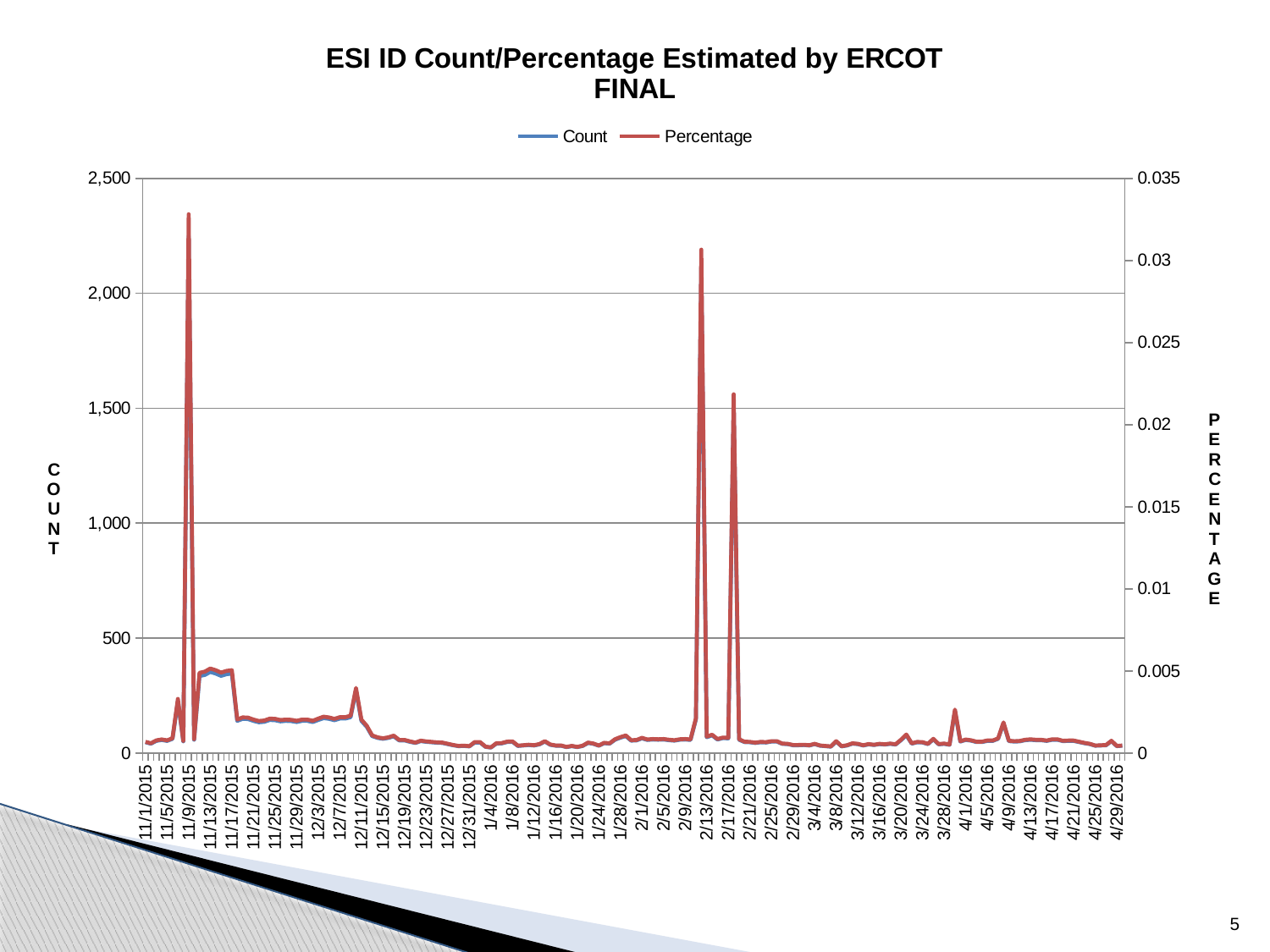

### Chart: ESI ID Count/Percentage Estimated by ERCOT
FINAL

| Category | Count | Percentage |
|---|---|---|
| 42309 | 47.0 | 0.0006863417982155113 |
| 42310 | 41.0 | 0.0005988705301800803 |
| 42311 | 53.0 | 0.0007740213886936797 |
| 42312 | 57.0 | 0.0008323542219196542 |
| 42313 | 53.0 | 0.0007737956017457996 |
| 42314 | 62.0 | 0.0009050174018789621 |
| 42315 | 226.0 | 0.0032989238063917087 |
| 42316 | 51.0 | 0.0007444472989700352 |
| 42317 | 2248.0 | 0.032814169765742154 |
| 42318 | 58.0 | 0.0008465588695578307 |
| 42319 | 335.0 | 0.004888750285116295 |
| 42320 | 340.0 | 0.004960993459367858 |
| 42321 | 353.0 | 0.005150075835960893 |
| 42322 | 346.0 | 0.005047895924641041 |
| 42323 | 336.0 | 0.004902001548507275 |
| 42324 | 343.0 | 0.005004226601885033 |
| 42325 | 346.0 | 0.005047438629127338 |
| 42326 | 140.0 | 0.002042050189217829 |
| 42327 | 149.0 | 0.0021729182058170624 |
| 42328 | 148.0 | 0.0021581167573245827 |
| 42329 | 140.0 | 0.0020414245877343044 |
| 42330 | 134.0 | 0.0019539355323759827 |
| 42331 | 136.0 | 0.0019830860259801766 |
| 42332 | 144.0 | 0.002099424670164347 |
| 42333 | 143.0 | 0.002084640485525889 |
| 42334 | 138.0 | 0.00201174714554218 |
| 42335 | 140.0 | 0.002040902306234184 |
| 42336 | 139.0 | 0.0020263516093240747 |
| 42337 | 135.0 | 0.0019680396196989397 |
| 42338 | 140.0 | 0.0020414451273402436 |
| 42339 | 140.0 | 0.00204135374414897 |
| 42340 | 135.0 | 0.001968296143714195 |
| 42341 | 144.0 | 0.0020991571883888617 |
| 42342 | 152.0 | 0.0022154356690681307 |
| 42343 | 149.0 | 0.0021716947716521246 |
| 42344 | 143.0 | 0.002084239418768299 |
| 42345 | 150.0 | 0.0021861778178738985 |
| 42346 | 150.0 | 0.002185808275470131 |
| 42347 | 156.0 | 0.00227286767131303 |
| 42348 | 272.0 | 0.003962679715537871 |
| 42349 | 140.0 | 0.0020395191804396125 |
| 42350 | 114.0 | 0.001660729558495047 |
| 42351 | 74.0 | 0.0010780168045338473 |
| 42352 | 66.0 | 0.0009614044195761168 |
| 42353 | 62.0 | 0.0009030452725725634 |
| 42354 | 66.0 | 0.0009612613146646676 |
| 42355 | 73.0 | 0.0010631459157574828 |
| 42356 | 55.0 | 0.0008009235959663741 |
| 42357 | 55.0 | 0.0008008598030845916 |
| 42358 | 49.0 | 0.0007135047074565173 |
| 42359 | 44.0 | 0.0006407261874112448 |
| 42360 | 52.0 | 0.0007571383954344554 |
| 42361 | 49.0 | 0.0007133990611668355 |
| 42362 | 47.0 | 0.0006842785403843723 |
| 42363 | 45.0 | 0.0006551606861658017 |
| 42364 | 44.0 | 0.0006406136846148179 |
| 42365 | 39.0 | 0.0005678181630762117 |
| 42366 | 34.0 | 0.0004950102962141612 |
| 42367 | 30.0 | 0.00043671097245052504 |
| 42368 | 31.0 | 0.00045123831438326494 |
| 42369 | 29.0 | 0.0004221928434236695 |
| 42370 | 46.0 | 0.0006696842249620719 |
| 42371 | 46.0 | 0.0006697076245776293 |
| 42372 | 27.0 | 0.00039308902898711295 |
| 42373 | 24.0 | 0.0003494566313399987 |
| 42374 | 41.0 | 0.000596855619024438 |
| 42375 | 42.0 | 0.0006113296857328751 |
| 42376 | 48.0 | 0.0006985472981281989 |
| 42377 | 49.0 | 0.0007129764774509549 |
| 42378 | 31.0 | 0.00045103866201563357 |
| 42379 | 33.0 | 0.0004801375113832602 |
| 42380 | 35.0 | 0.0005091955626661888 |
| 42381 | 33.0 | 0.0004800231807557834 |
| 42382 | 38.0 | 0.0005527298454334623 |
| 42383 | 50.0 | 0.0007272067233461283 |
| 42384 | 36.0 | 0.0005235313527657507 |
| 42385 | 32.0 | 0.00046535822476307813 |
| 42386 | 32.0 | 0.0004653578187166624 |
| 42387 | 26.0 | 0.0003780863479418143 |
| 42388 | 30.0 | 0.00043624853020599367 |
| 42389 | 26.0 | 0.0003780502841774905 |
| 42390 | 31.0 | 0.00045071294063732555 |
| 42391 | 44.0 | 0.00063963296697386 |
| 42392 | 40.0 | 0.0005814780066119864 |
| 42393 | 32.0 | 0.0004651822700429596 |
| 42394 | 43.0 | 0.0006250515122394535 |
| 42395 | 41.0 | 0.0005959367289614349 |
| 42396 | 58.0 | 0.0008429813517990821 |
| 42397 | 67.0 | 0.0009736421978272375 |
| 42398 | 74.0 | 0.0010752945980250907 |
| 42399 | 54.0 | 0.0007847075039108224 |
| 42400 | 55.0 | 0.0007992385436420573 |
| 42401 | 64.0 | 0.0009303011137594006 |
| 42402 | 57.0 | 0.0008284535722263992 |
| 42403 | 59.0 | 0.0008574736384989967 |
| 42404 | 58.0 | 0.0008427815685995862 |
| 42405 | 59.0 | 0.0008571554757997406 |
| 42406 | 56.0 | 0.0008135677531960864 |
| 42407 | 54.0 | 0.0007845114200891582 |
| 42408 | 58.0 | 0.0008426249685468439 |
| 42409 | 59.0 | 0.0008569636210227991 |
| 42410 | 57.0 | 0.000827758669138325 |
| 42411 | 146.0 | 0.002119951194657839 |
| 42412 | 2112.0 | 0.030660124678700183 |
| 42413 | 69.0 | 0.0010016645051036984 |
| 42414 | 77.0 | 0.0011177980597638717 |
| 42415 | 59.0 | 0.000856441901957144 |
| 42416 | 65.0 | 0.0009433810282591964 |
| 42417 | 64.0 | 0.00092878093294013 |
| 42418 | 1506.0 | 0.021852775846675353 |
| 42419 | 58.0 | 0.0008414746000891963 |
| 42420 | 48.0 | 0.0006963900445820201 |
| 42421 | 47.0 | 0.0006818809293717889 |
| 42422 | 44.0 | 0.0006383313322613236 |
| 42423 | 47.0 | 0.0006817176383560452 |
| 42424 | 46.0 | 0.0006671105368804084 |
| 42425 | 50.0 | 0.0007250100631396764 |
| 42426 | 50.0 | 0.0007248819348548605 |
| 42427 | 40.0 | 0.0005799027735009948 |
| 42428 | 39.0 | 0.0005654049582535424 |
| 42429 | 34.0 | 0.0004931023680516076 |
| 42430 | 34.0 | 0.0004930929998052283 |
| 42431 | 35.0 | 0.0005075388368717974 |
| 42432 | 33.0 | 0.0004784802076662099 |
| 42433 | 39.0 | 0.0005653747949247899 |
| 42434 | 32.0 | 0.0004639049342813424 |
| 42435 | 30.0 | 0.0004349106867413708 |
| 42436 | 28.0 | 0.0004058865729677513 |
| 42437 | 50.0 | 0.0007246797966084696 |
| 42438 | 29.0 | 0.0004202257858656912 |
| 42439 | 33.0 | 0.0004781012945968903 |
| 42440 | 41.0 | 0.0005939407038573986 |
| 42441 | 39.0 | 0.0005649679047527853 |
| 42442 | 33.0 | 0.0004780494885522358 |
| 42443 | 38.0 | 0.0005504448680938544 |
| 42444 | 35.0 | 0.0005069093188471202 |
| 42445 | 39.0 | 0.0005647401449586589 |
| 42446 | 37.0 | 0.0005357135617770401 |
| 42447 | 40.0 | 0.0005790890928569361 |
| 42448 | 37.0 | 0.0005356519050170461 |
| 42449 | 56.0 | 0.0008107175704647482 |
| 42450 | 78.0 | 0.001129141179561676 |
| 42451 | 41.0 | 0.0005934650237045852 |
| 42452 | 47.0 | 0.0006802394211191473 |
| 42453 | 46.0 | 0.0006657009179436788 |
| 42454 | 39.0 | 0.0005643976242043803 |
| 42455 | 60.0 | 0.0008683095662533224 |
| 42456 | 38.0 | 0.0005499289940365989 |
| 42457 | 40.0 | 0.0005788877886804861 |
| 42458 | 36.0 | 0.0005209171382896091 |
| 42459 | 183.0 | 0.0026479146080818695 |
| 42460 | 50.0 | 0.0007236395829115118 |
| 42461 | 57.0 | 0.0008247840368114139 |
| 42462 | 54.0 | 0.0007813933458857904 |
| 42463 | 48.0 | 0.0006945711594664478 |
| 42464 | 48.0 | 0.0006946068409512409 |
| 42465 | 53.0 | 0.0007668400979240337 |
| 42466 | 53.0 | 0.0007667075336248269 |
| 42467 | 62.0 | 0.0008967500764768715 |
| 42468 | 129.0 | 0.0018655186640803925 |
| 42469 | 52.0 | 0.0007519911496426234 |
| 42470 | 50.0 | 0.0007230678902903551 |
| 42471 | 51.0 | 0.0007374543826624764 |
| 42472 | 56.0 | 0.0008096725799754091 |
| 42473 | 58.0 | 0.0008385078665772065 |
| 42474 | 56.0 | 0.0008094573527998191 |
| 42475 | 56.0 | 0.0008093184931298977 |
| 42476 | 53.0 | 0.0007659682337076028 |
| 42477 | 58.0 | 0.0008382278129769227 |
| 42478 | 58.0 | 0.000838221150198391 |
| 42479 | 52.0 | 0.0007514325990247272 |
| 42480 | 53.0 | 0.0007657642688612796 |
| 42481 | 53.0 | 0.0007656702359420055 |
| 42482 | 48.0 | 0.0006932932686856618 |
| 42483 | 43.0 | 0.0006210740536925741 |
| 42484 | 39.0 | 0.0005632998044771935 |
| 42485 | 32.0 | 0.0004621963803090476 |
| 42486 | 33.0 | 0.00047656079074432294 |
| 42487 | 34.0 | 0.0004909499867804496 |
| 42488 | 52.0 | 0.0007508013721761386 |
| 42489 | 30.0 | 0.0004331466326964201 |
| 42490 | 32.0 | 0.0004620895922405916 |
|  | None | None |
|  | None | None |
5